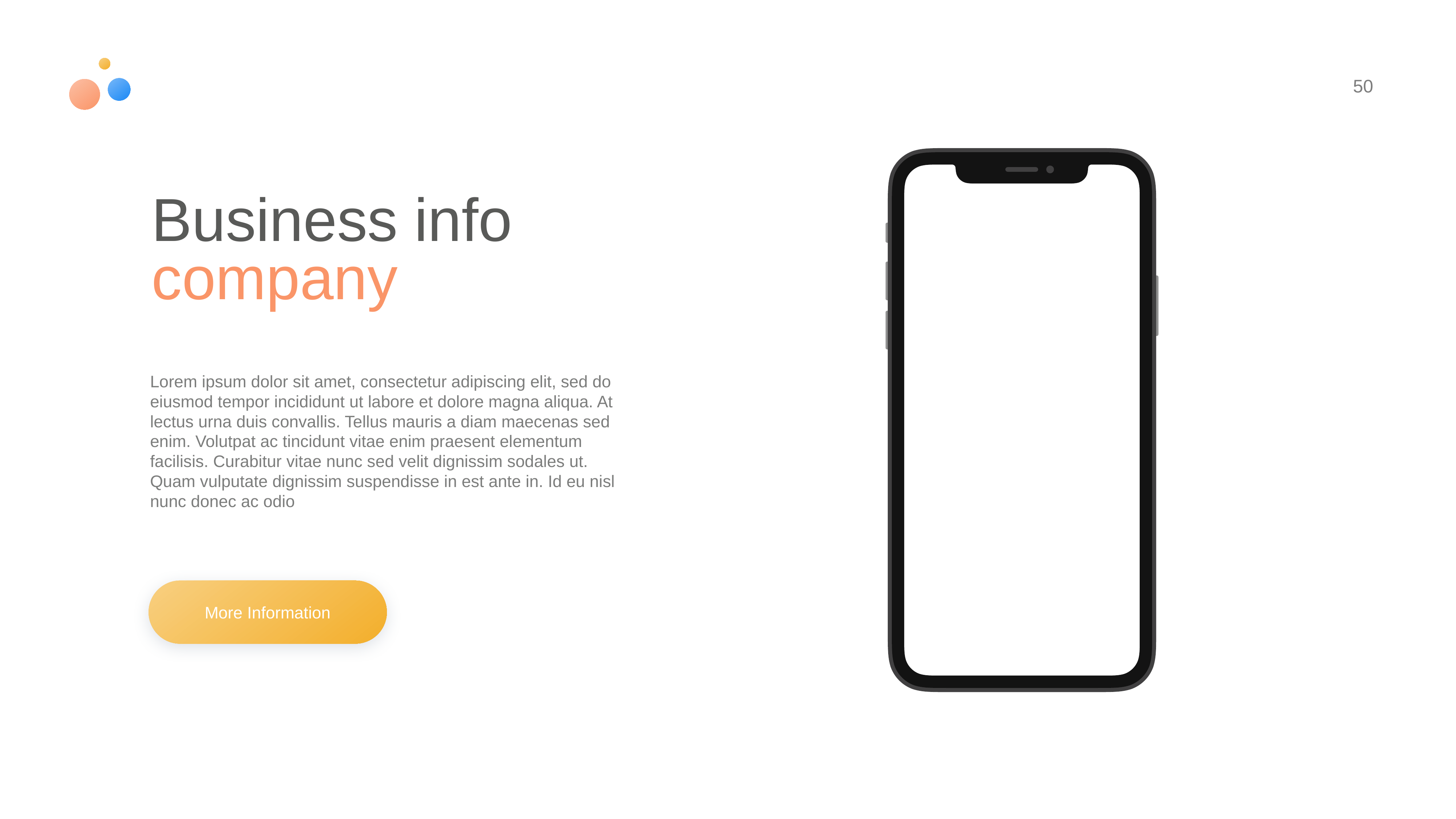

50

Business info
company
Lorem ipsum dolor sit amet, consectetur adipiscing elit, sed do eiusmod tempor incididunt ut labore et dolore magna aliqua. At lectus urna duis convallis. Tellus mauris a diam maecenas sed enim. Volutpat ac tincidunt vitae enim praesent elementum facilisis. Curabitur vitae nunc sed velit dignissim sodales ut. Quam vulputate dignissim suspendisse in est ante in. Id eu nisl nunc donec ac odio

More Information